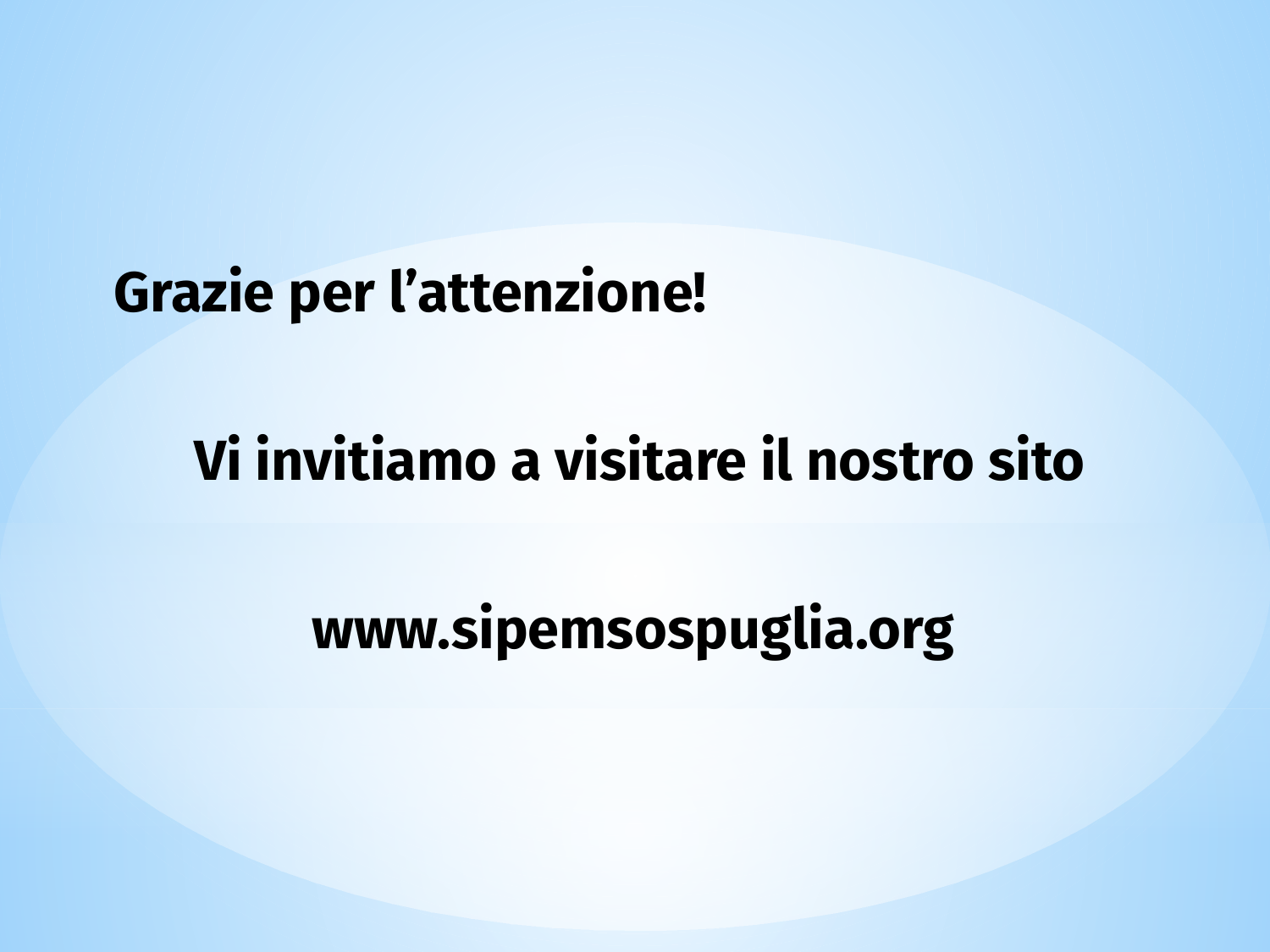

Grazie per l’attenzione!

 Vi invitiamo a visitare il nostro sito

www.sipemsospuglia.org